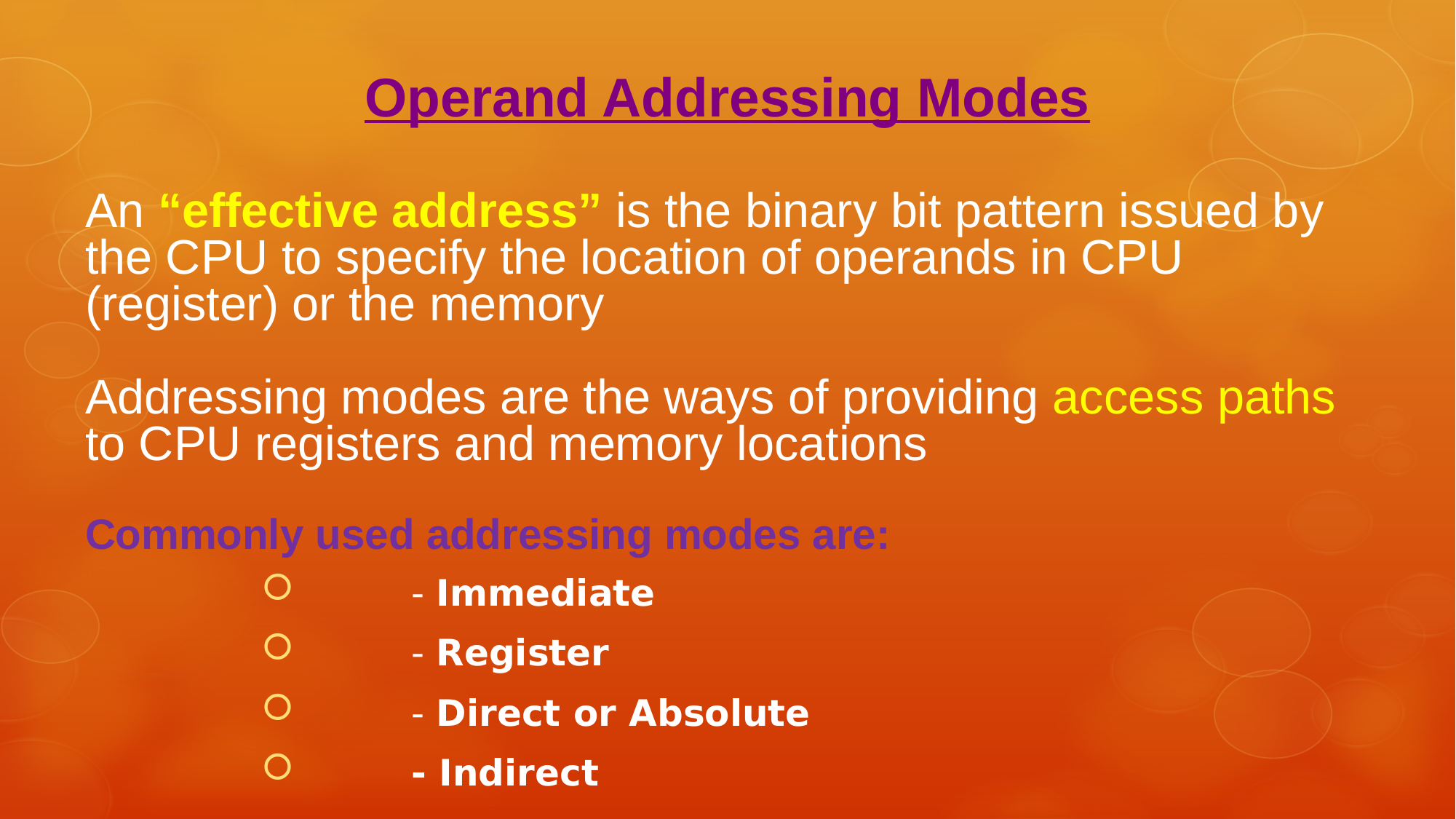

Operand Addressing Modes
An “effective address” is the binary bit pattern issued by the CPU to specify the location of operands in CPU (register) or the memory

Addressing modes are the ways of providing access paths to CPU registers and memory locations

Commonly used addressing modes are:
	- Immediate
	- Register
	- Direct or Absolute
	- Indirect